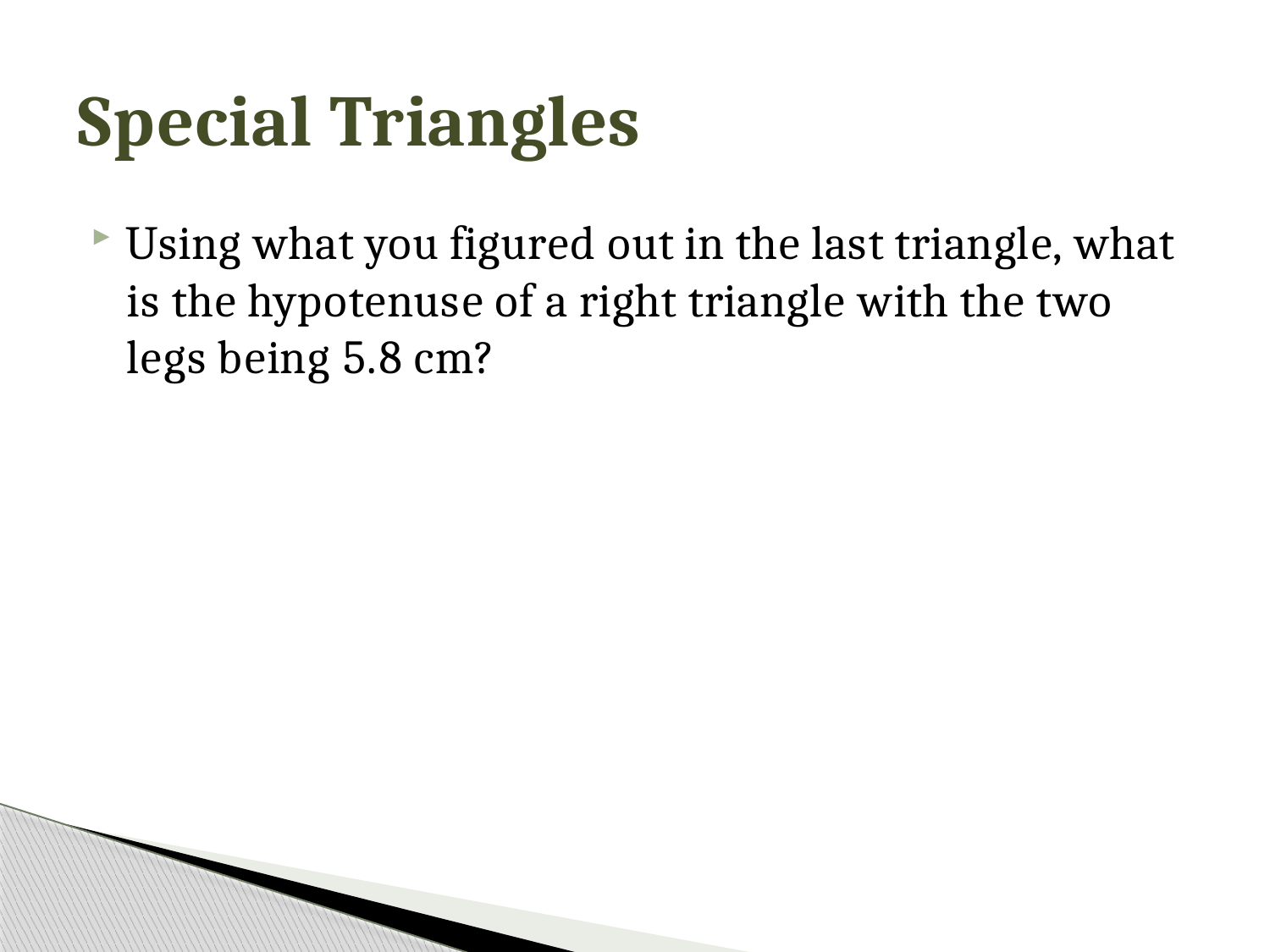

# Special Triangles
Using what you figured out in the last triangle, what is the hypotenuse of a right triangle with the two legs being 5.8 cm?